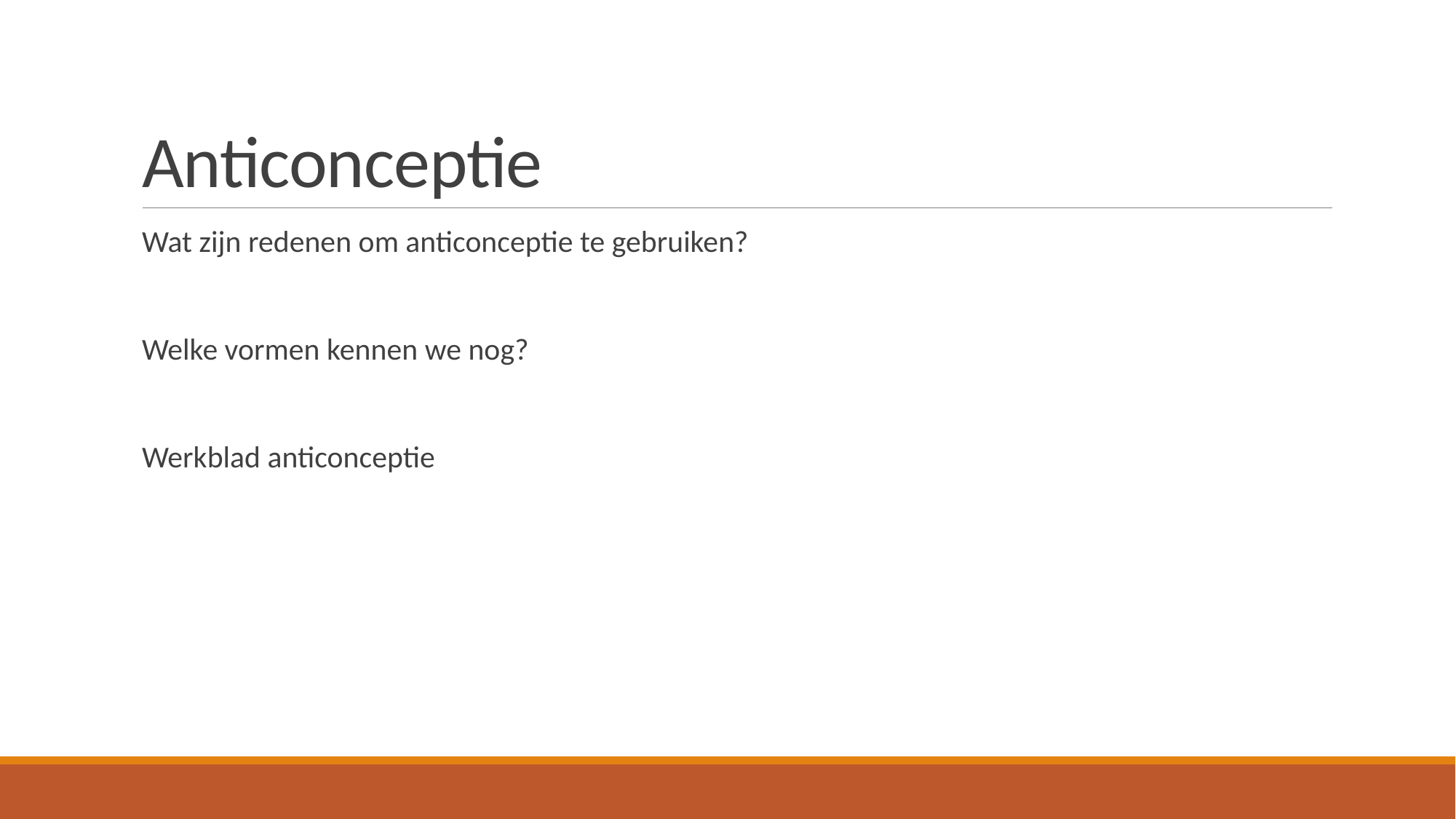

# Anticonceptie
Wat zijn redenen om anticonceptie te gebruiken?

Welke vormen kennen we nog?

Werkblad anticonceptie